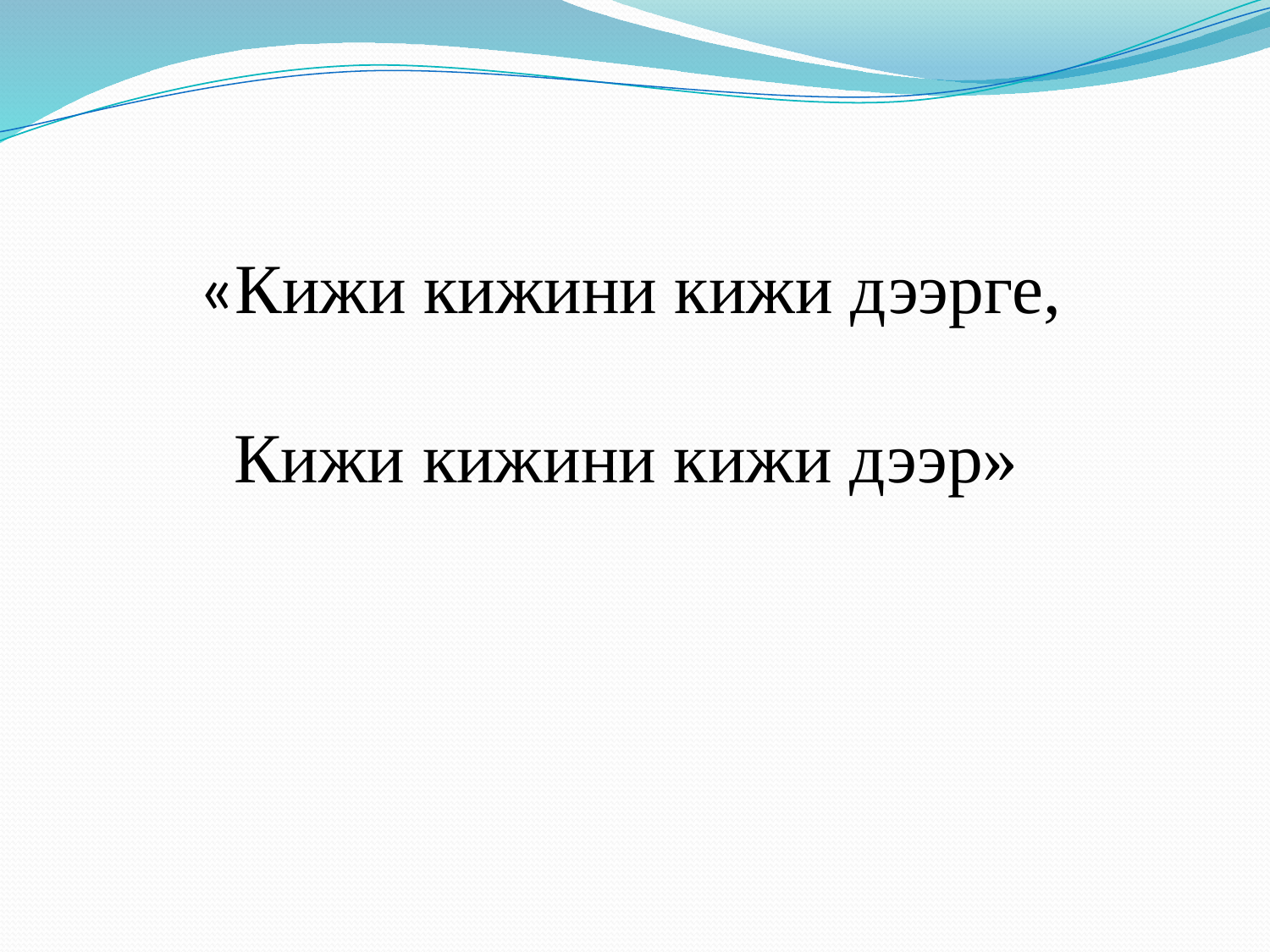

«Кижи кижини кижи дээрге,

   Кижи кижини кижи дээр»